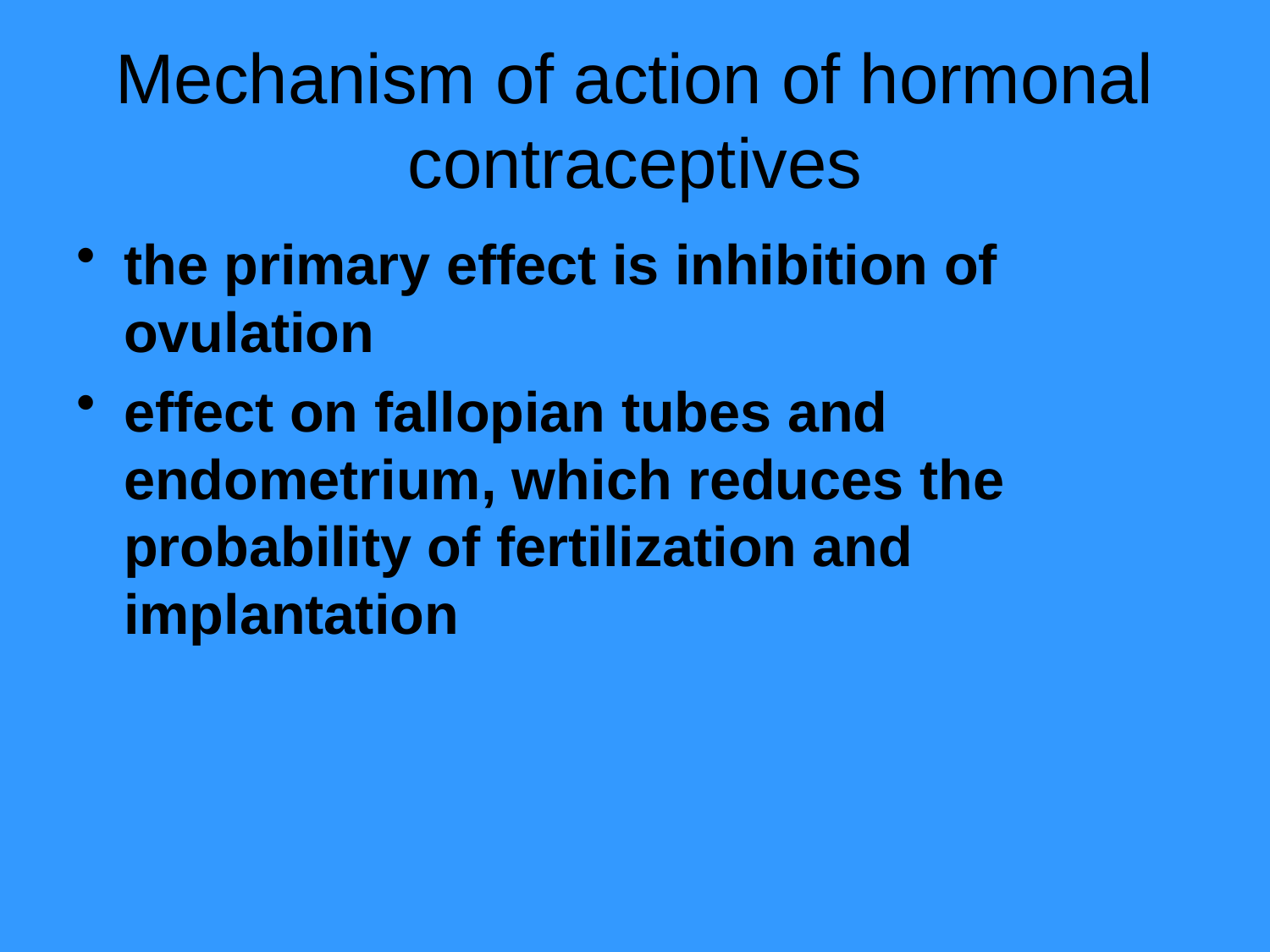

# Mechanism of action of hormonal contraceptives
the primary effect is inhibition of ovulation
effect on fallopian tubes and endometrium, which reduces the probability of fertilization and implantation